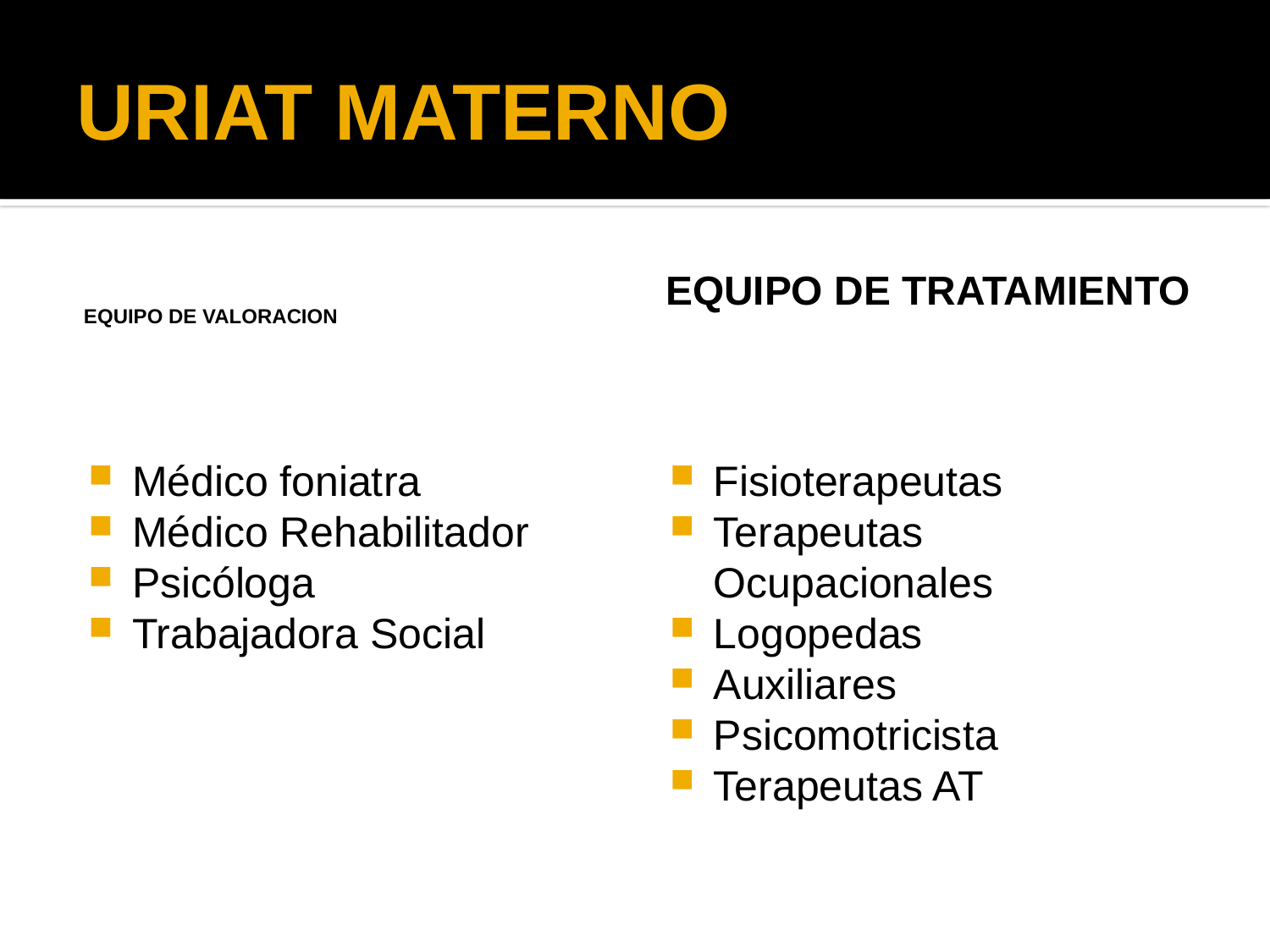

# URIAT MATERNO

EQUIPO DE VALORACION
EQUIPO DE TRATAMIENTO

Médico foniatra
Médico Rehabilitador
Psicóloga
Trabajadora Social

Fisioterapeutas
Terapeutas Ocupacionales
Logopedas
Auxiliares
Psicomotricista
Terapeutas AT